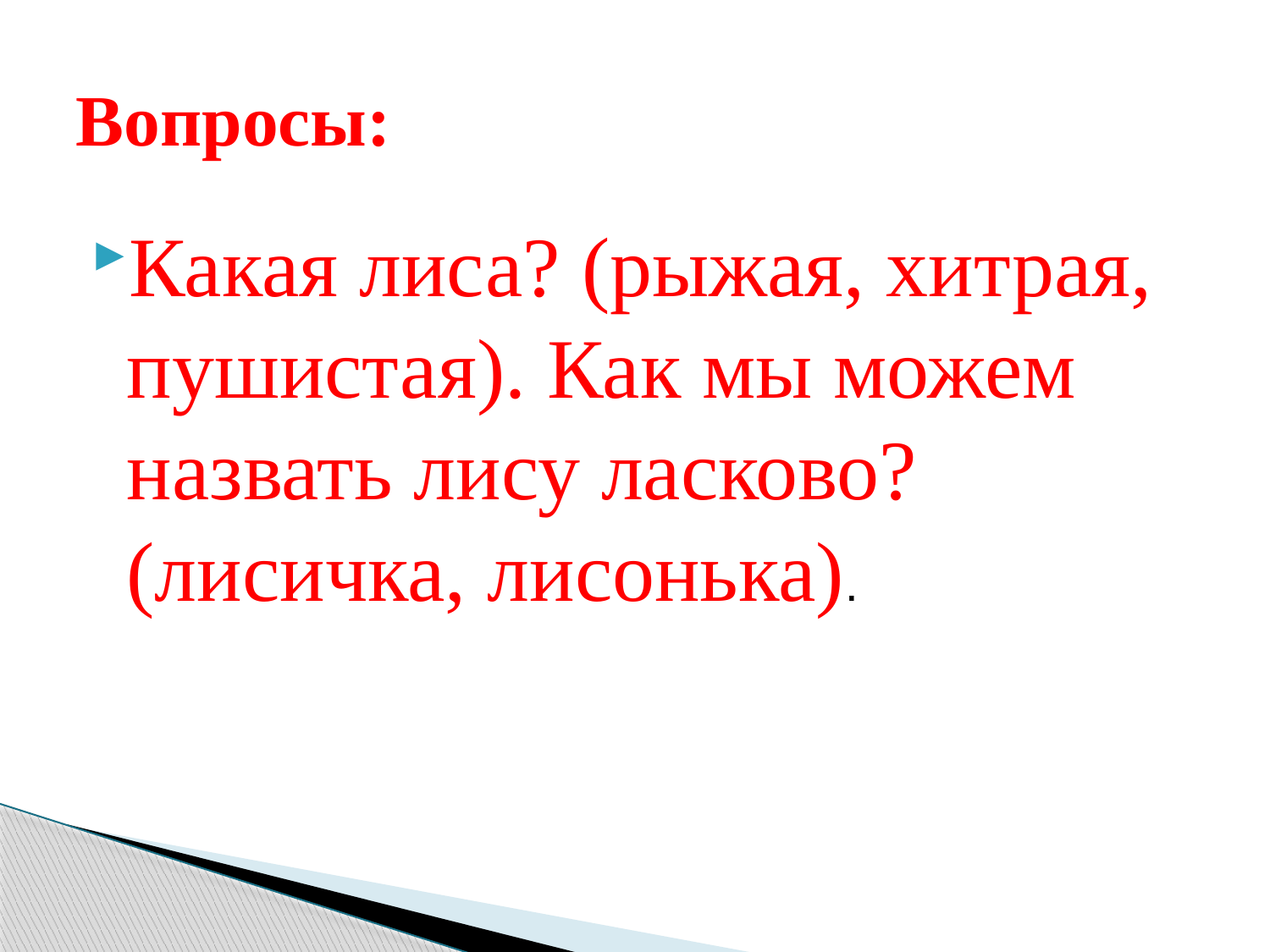

# Вопросы:
Какая лиса? (рыжая, хитрая, пушистая). Как мы можем назвать лису ласково? (лисичка, лисонька).